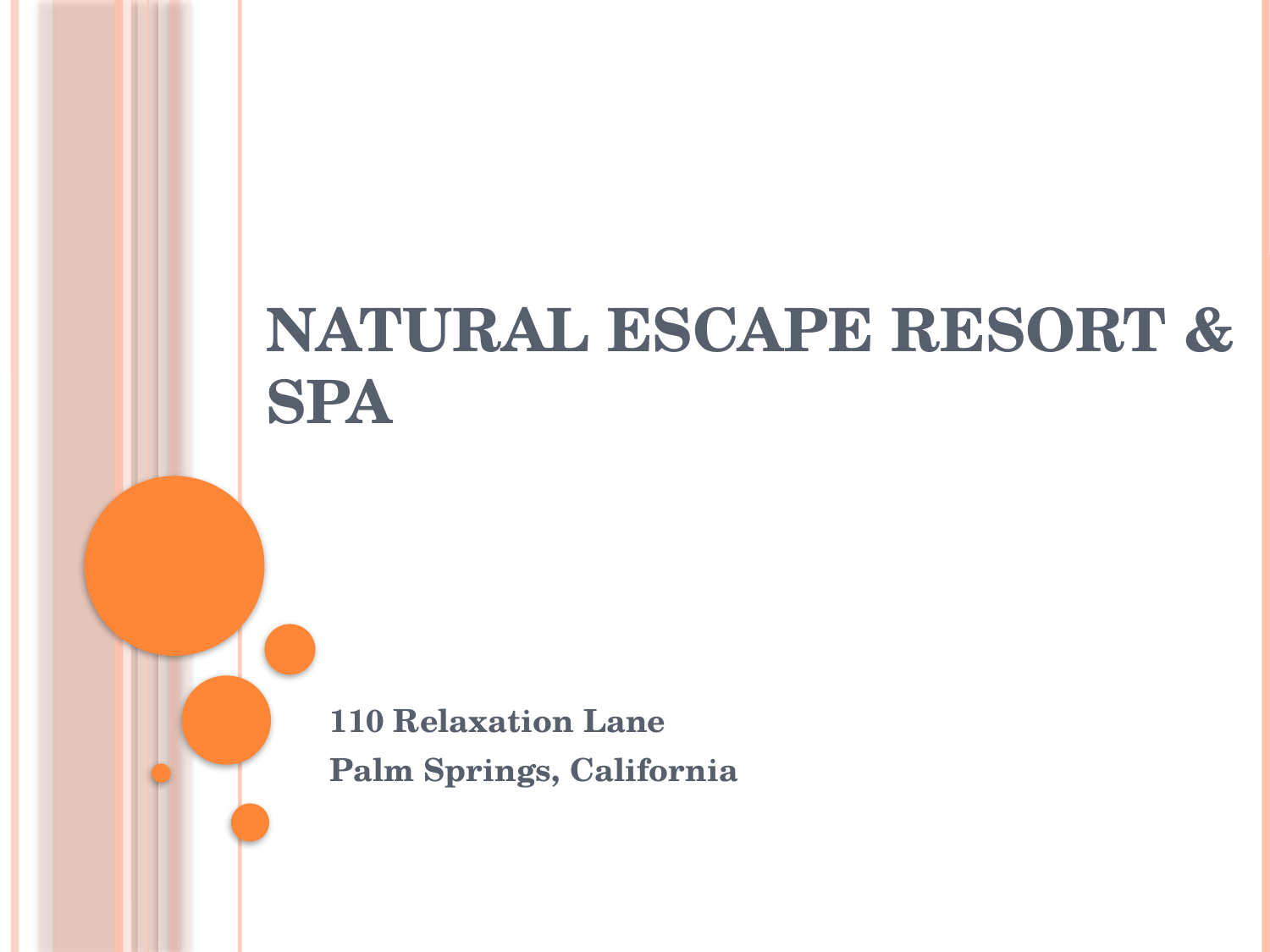

# Natural Escape Resort & Spa
110 Relaxation Lane
Palm Springs, California